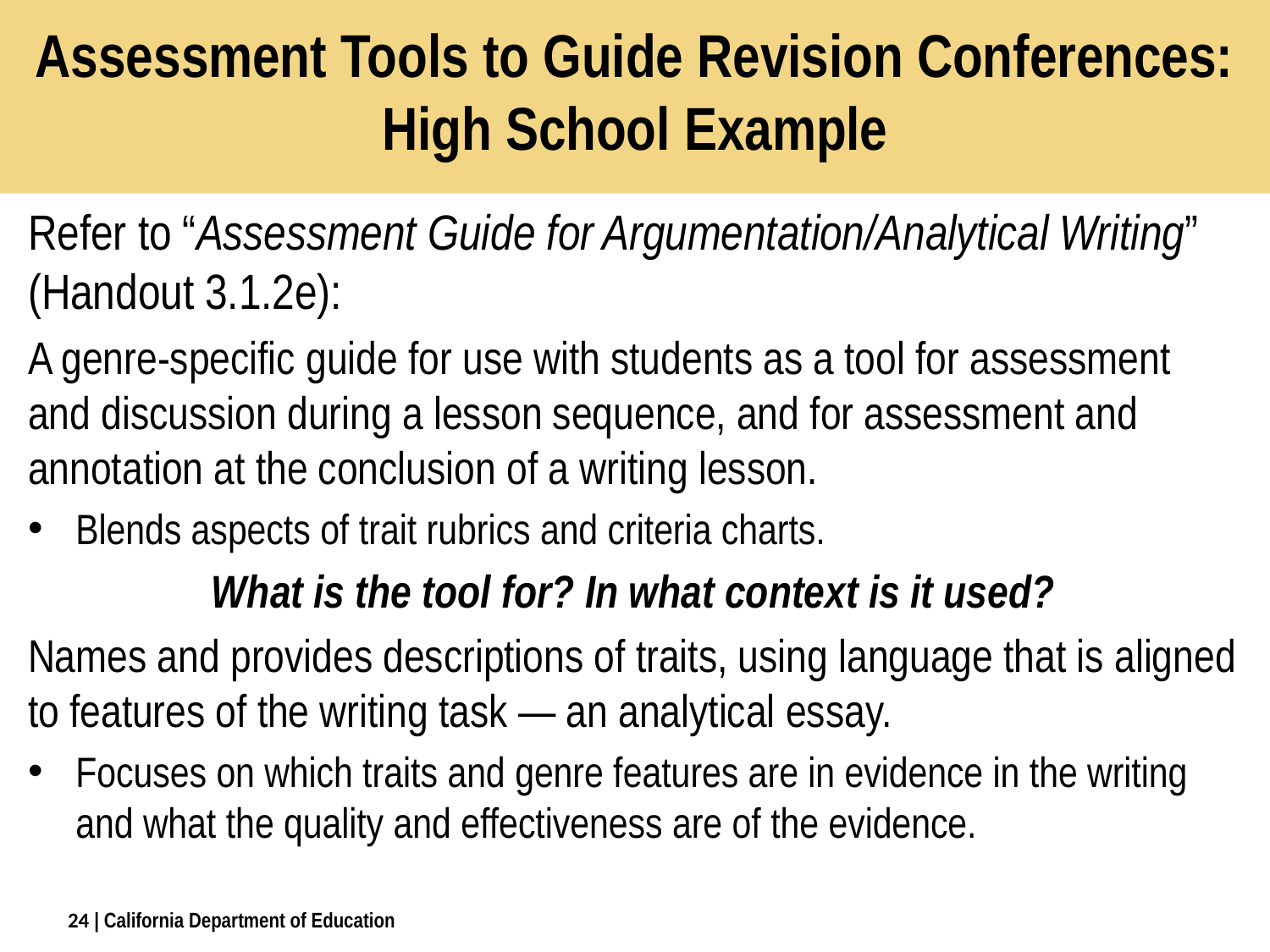

# Assessment Tools to Guide Revision Conferences: High School Example
Refer to “Assessment Guide for Argumentation/Analytical Writing” (Handout 3.1.2e):
A genre-specific guide for use with students as a tool for assessment and discussion during a lesson sequence, and for assessment and annotation at the conclusion of a writing lesson.
Blends aspects of trait rubrics and criteria charts.
What is the tool for? In what context is it used?
Names and provides descriptions of traits, using language that is aligned to features of the writing task — an analytical essay.
Focuses on which traits and genre features are in evidence in the writing and what the quality and effectiveness are of the evidence.
24
| California Department of Education